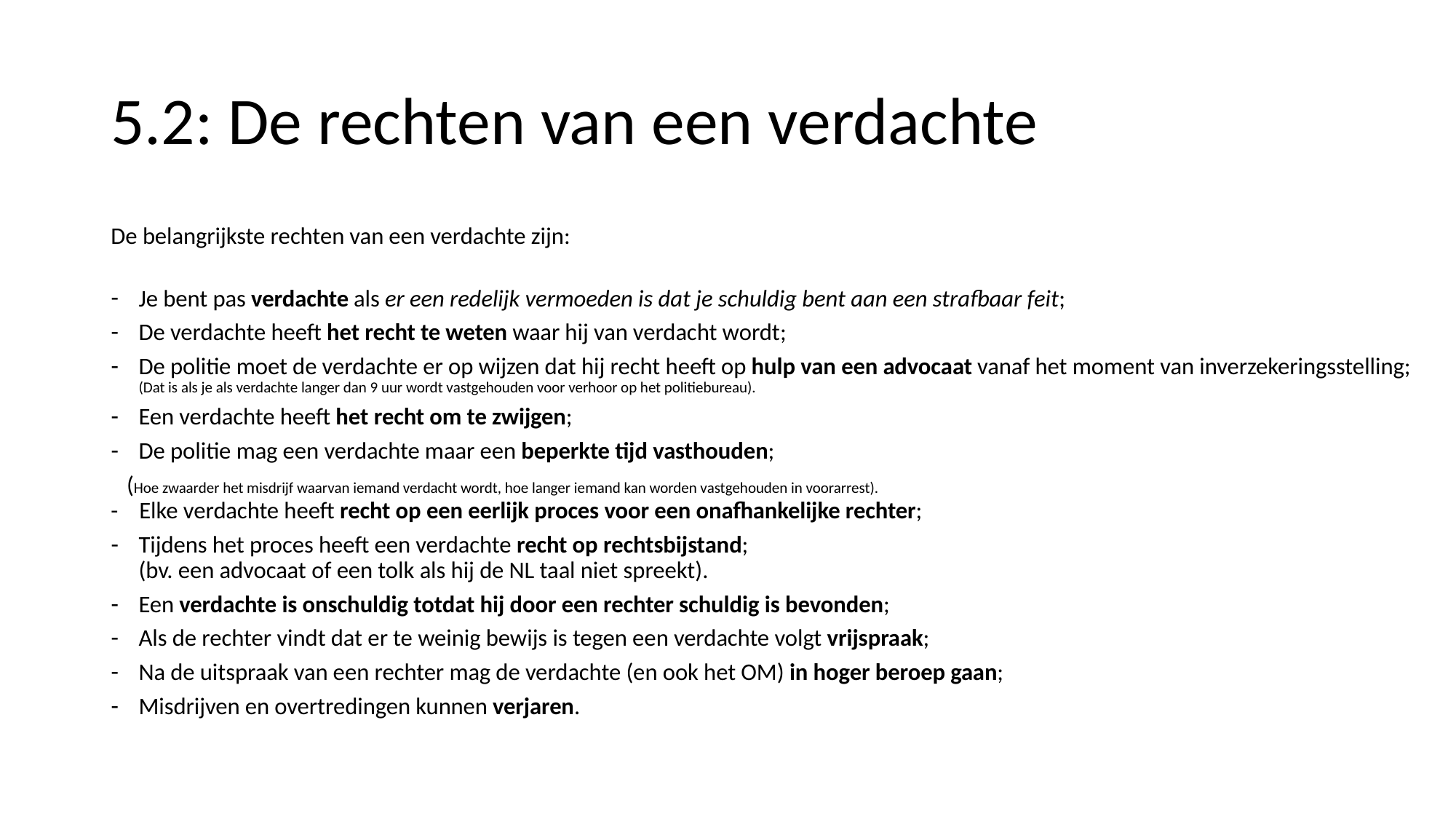

# 5.2: De rechten van een verdachte
De belangrijkste rechten van een verdachte zijn:
Je bent pas verdachte als er een redelijk vermoeden is dat je schuldig bent aan een strafbaar feit;
De verdachte heeft het recht te weten waar hij van verdacht wordt;
De politie moet de verdachte er op wijzen dat hij recht heeft op hulp van een advocaat vanaf het moment van inverzekeringsstelling;
(Dat is als je als verdachte langer dan 9 uur wordt vastgehouden voor verhoor op het politiebureau).
Een verdachte heeft het recht om te zwijgen;
De politie mag een verdachte maar een beperkte tijd vasthouden;
   (Hoe zwaarder het misdrijf waarvan iemand verdacht wordt, hoe langer iemand kan worden vastgehouden in voorarrest).
-    Elke verdachte heeft recht op een eerlijk proces voor een onafhankelijke rechter;
Tijdens het proces heeft een verdachte recht op rechtsbijstand;
(bv. een advocaat of een tolk als hij de NL taal niet spreekt).
Een verdachte is onschuldig totdat hij door een rechter schuldig is bevonden;
Als de rechter vindt dat er te weinig bewijs is tegen een verdachte volgt vrijspraak;
Na de uitspraak van een rechter mag de verdachte (en ook het OM) in hoger beroep gaan;
Misdrijven en overtredingen kunnen verjaren.